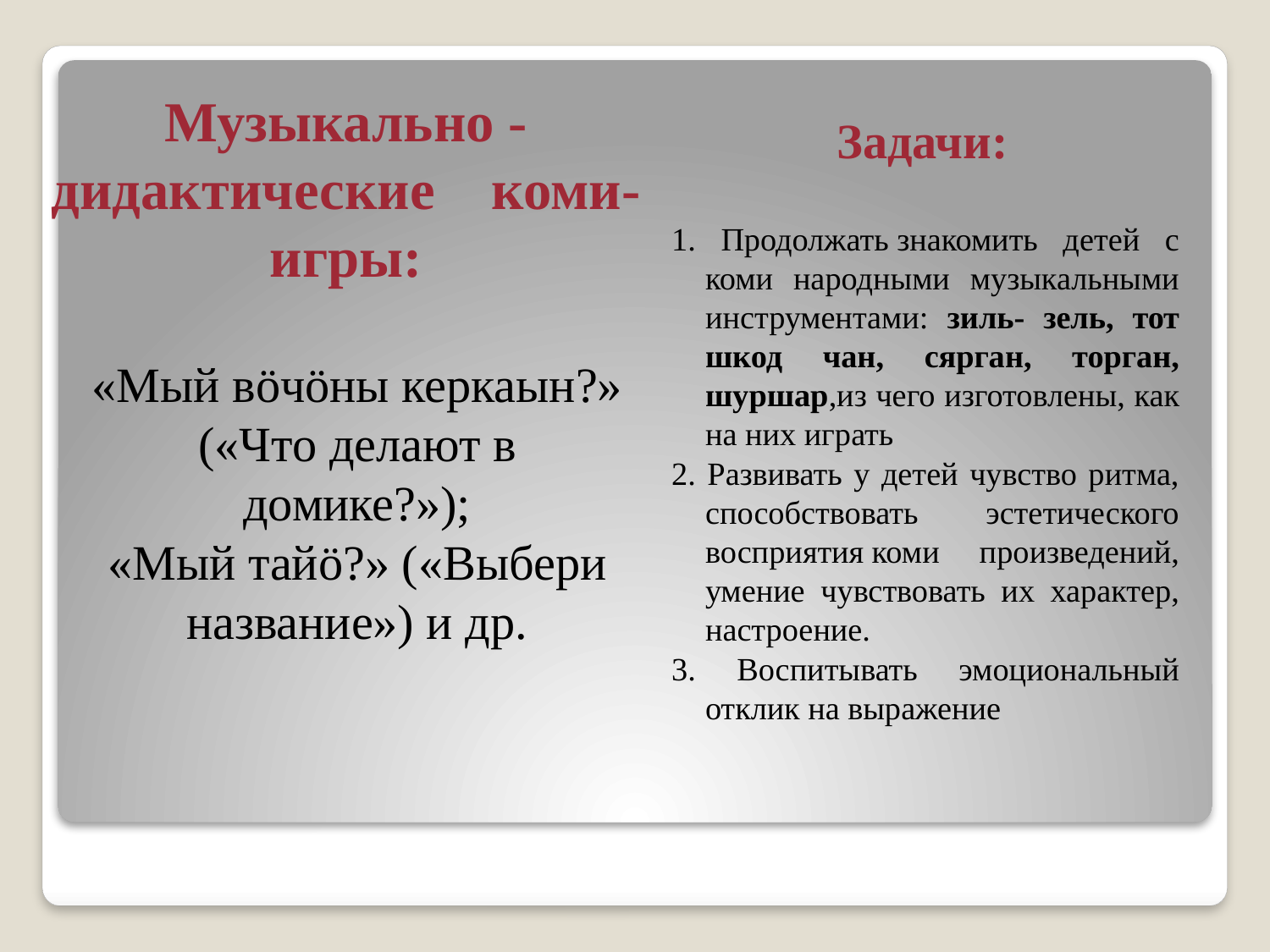

Задачи:
Музыкально -дидактические    коми-игры:

1. Продолжать знакомить детей с коми народными музыкальными инструментами: зиль- зель, тот шкод чан, сярган, торган, шуршар,из чего изготовлены, как на них играть
2. Развивать у детей чувство ритма, способствовать эстетического восприятия коми произведений, умение чувствовать их характер, настроение.
3. Воспитывать эмоциональный отклик на выражение

«Мый вöчöны керкаын?» («Что делают в домике?»);
«Мый тайö?» («Выбери название») и др.